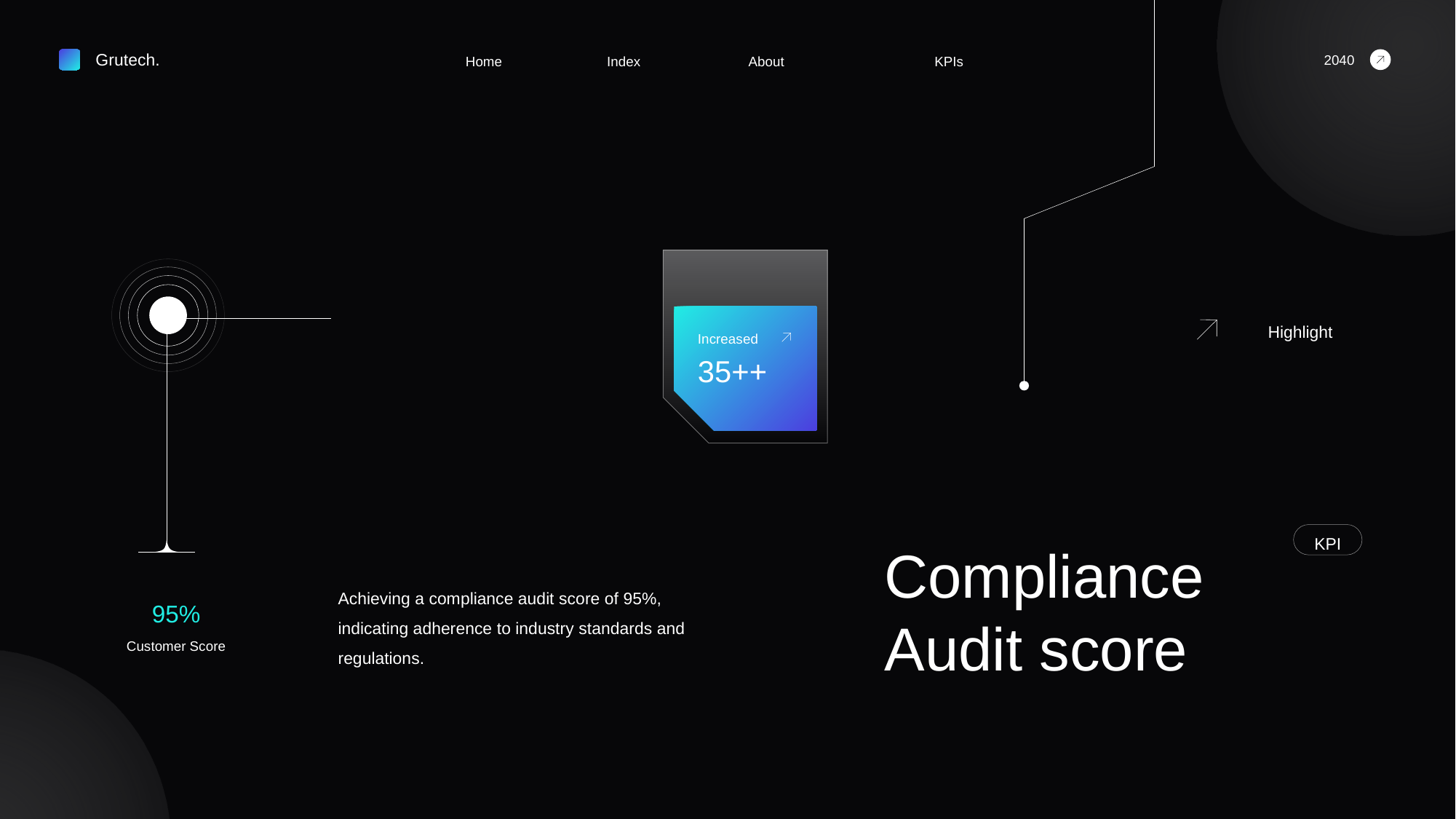

Grutech.
2040
About
Home
Index
KPIs

Highlight

Increased

35++

KPI

Compliance
Audit score

Achieving a compliance audit score of 95%,
indicating adherence to industry standards and
regulations.
95%
Customer Score